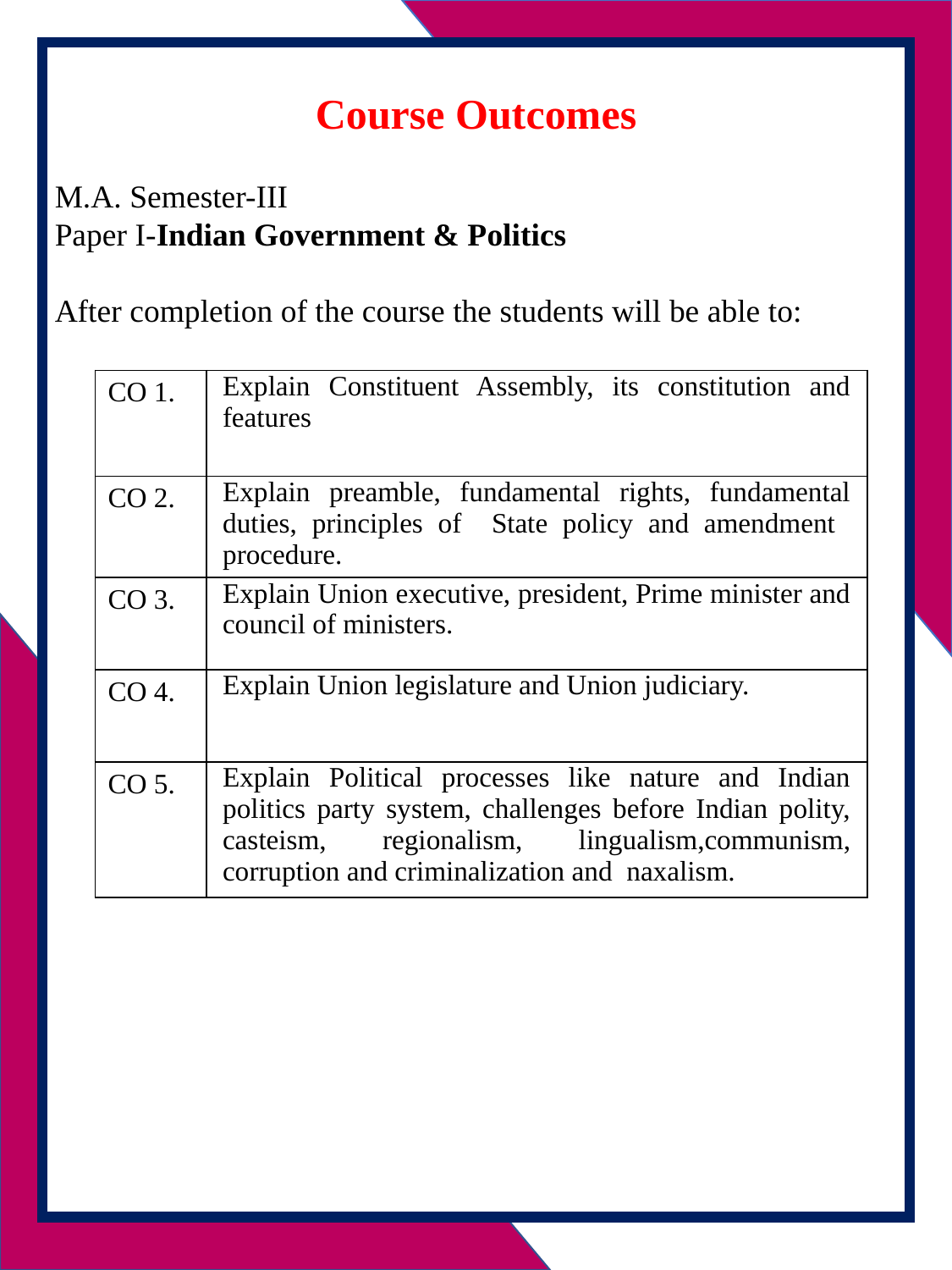

Course Outcomes

M.A. Semester-III
Paper I-Indian Government & Politics

After completion of the course the students will be able to:

| CO 1. | Explain Constituent Assembly, its constitution and features |
| --- | --- |
| CO 2. | Explain preamble, fundamental rights, fundamental duties, principles of State policy and amendment procedure. |
| CO 3. | Explain Union executive, president, Prime minister and council of ministers. |
| CO 4. | Explain Union legislature and Union judiciary. |
| CO 5. | Explain Political processes like nature and Indian politics party system, challenges before Indian polity, casteism, regionalism, lingualism,communism, corruption and criminalization and naxalism. |